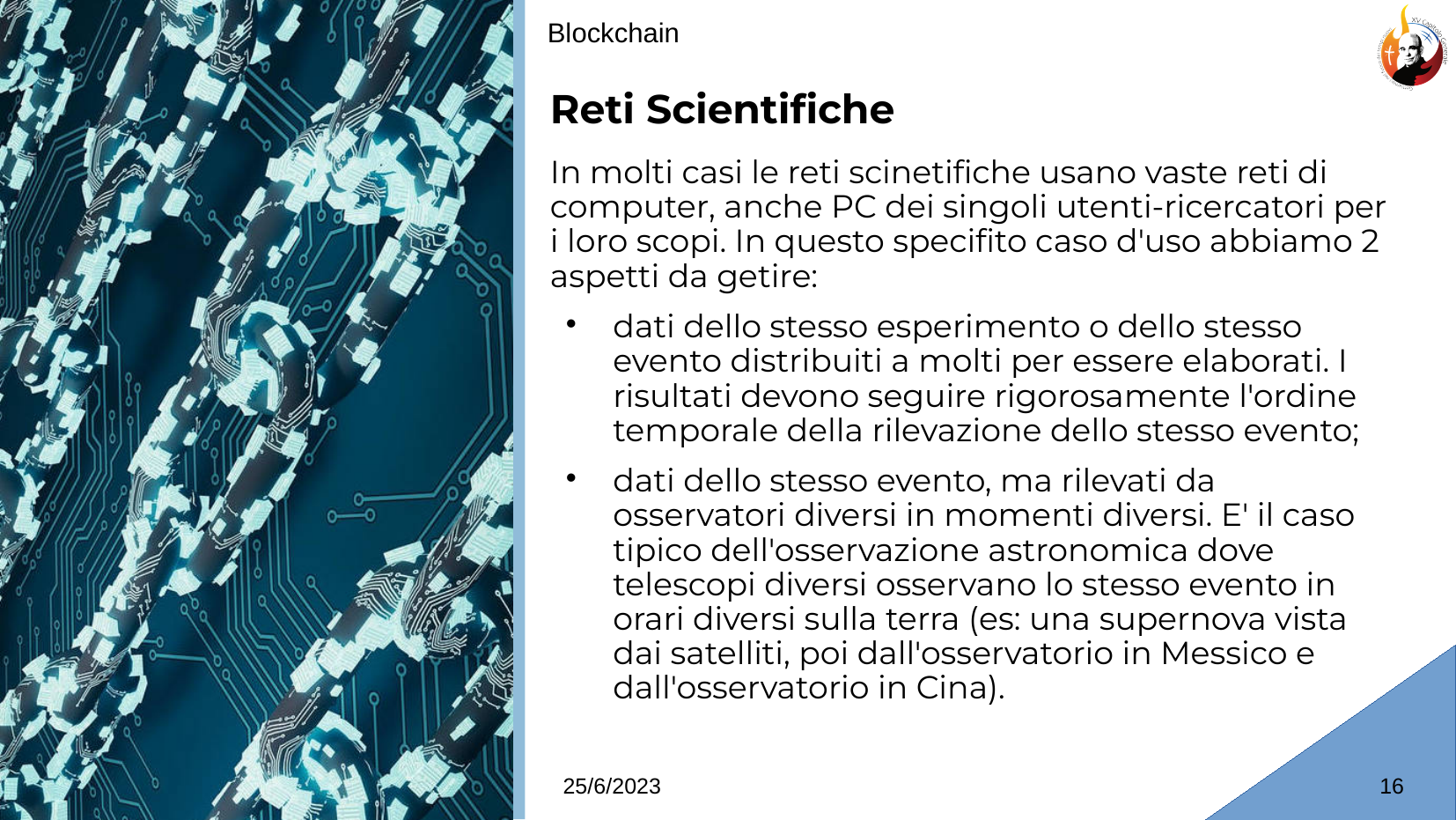

Blockchain
Reti Scientifiche
# In molti casi le reti scinetifiche usano vaste reti di computer, anche PC dei singoli utenti-ricercatori per i loro scopi. In questo specifito caso d'uso abbiamo 2 aspetti da getire:
dati dello stesso esperimento o dello stesso evento distribuiti a molti per essere elaborati. I risultati devono seguire rigorosamente l'ordine temporale della rilevazione dello stesso evento;
dati dello stesso evento, ma rilevati da osservatori diversi in momenti diversi. E' il caso tipico dell'osservazione astronomica dove telescopi diversi osservano lo stesso evento in orari diversi sulla terra (es: una supernova vista dai satelliti, poi dall'osservatorio in Messico e dall'osservatorio in Cina).